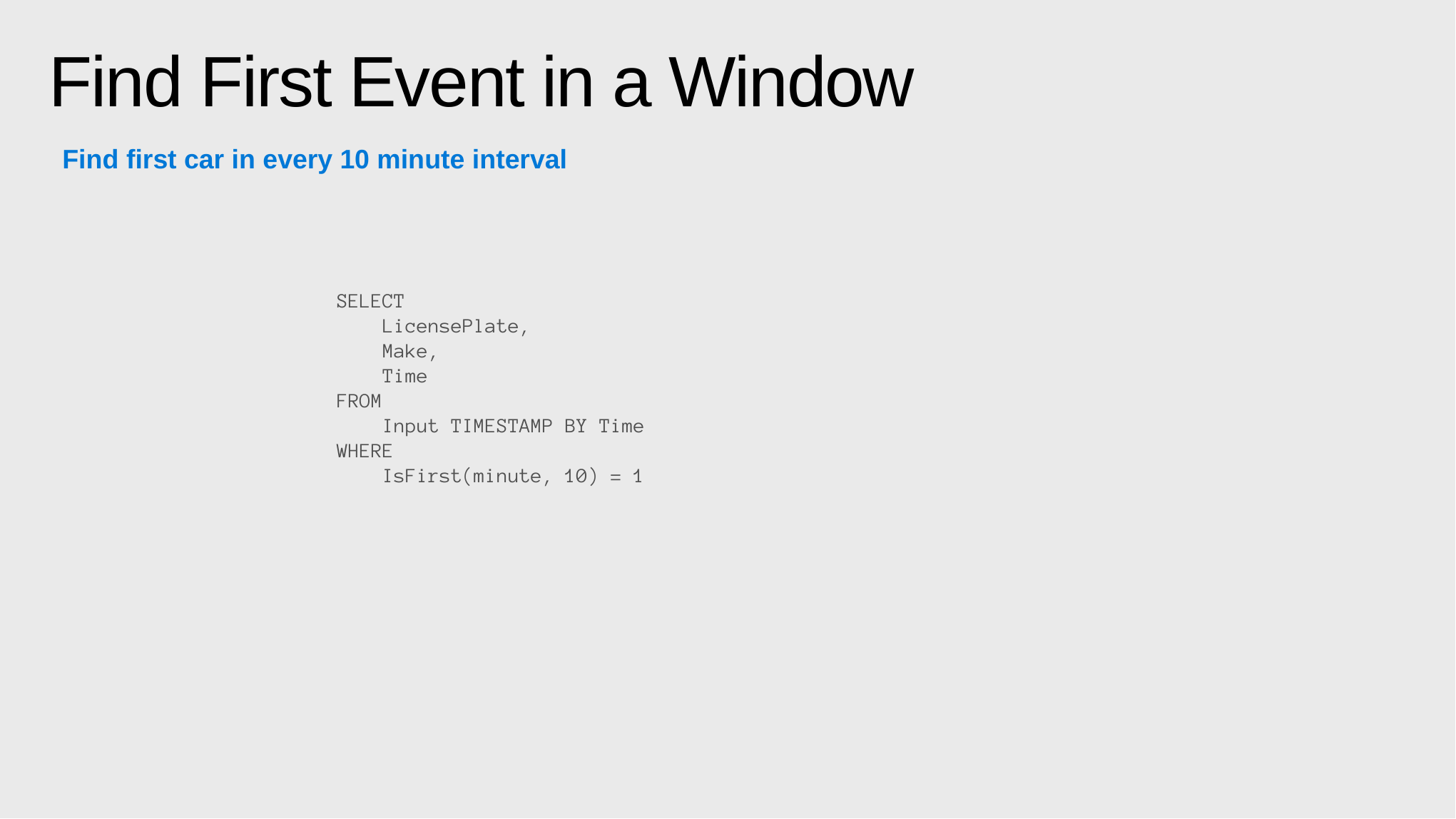

# Find First Event in a Window
Find first car in every 10 minute interval
SELECT
    LicensePlate,
    Make,
    Time
FROM
    Input TIMESTAMP BY Time
WHERE
    IsFirst(minute, 10) = 1